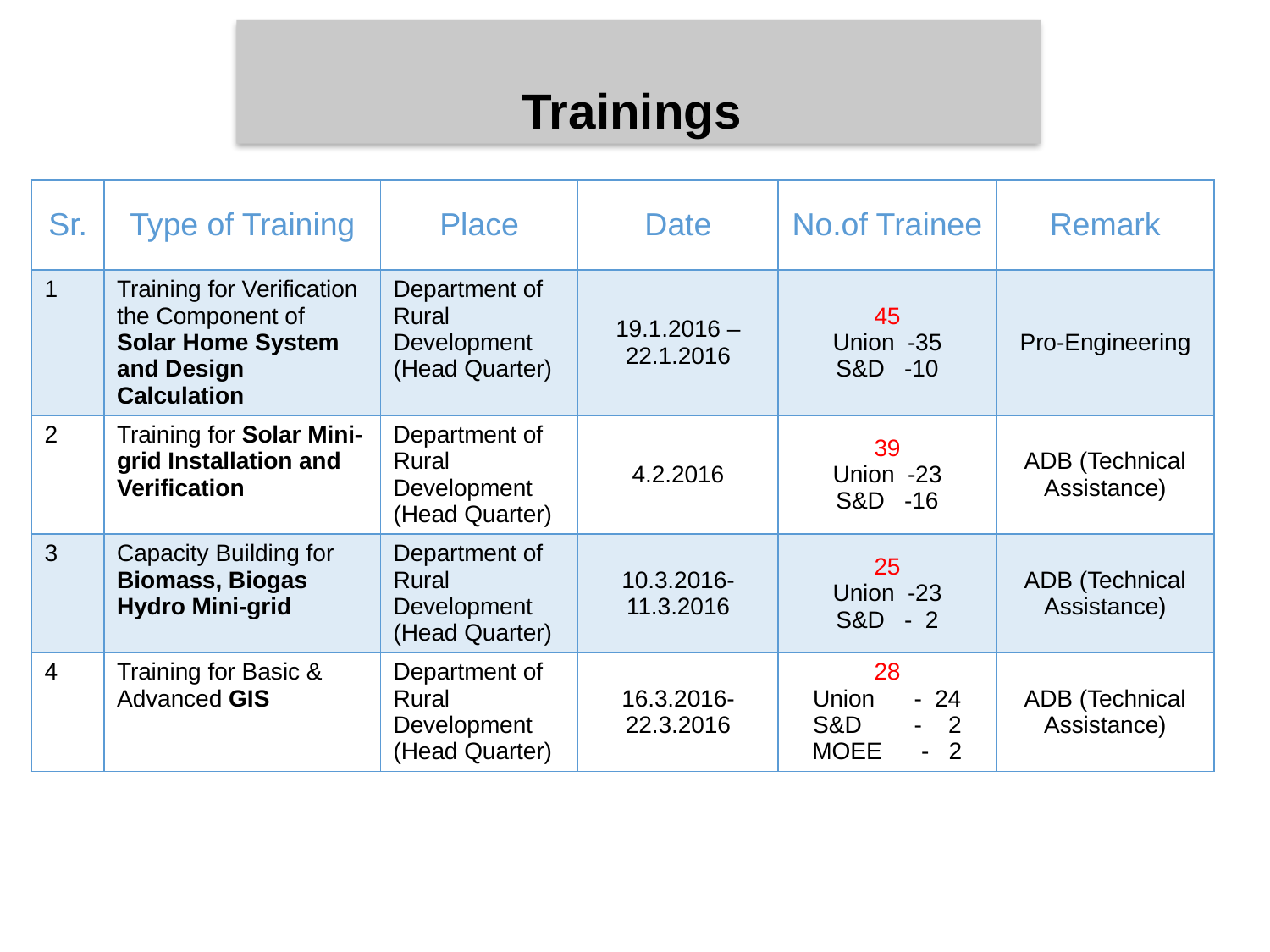

Trainings
| Sr. | Type of Training | Place | Date | No.of Trainee | Remark |
| --- | --- | --- | --- | --- | --- |
| 1 | Training for Verification the Component of Solar Home System and Design Calculation | Department of Rural Development (Head Quarter) | 19.1.2016 – 22.1.2016 | 45 Union -35 S&D -10 | Pro-Engineering |
| 2 | Training for Solar Mini-grid Installation and Verification | Department of Rural Development (Head Quarter) | 4.2.2016 | 39 Union -23 S&D -16 | ADB (Technical Assistance) |
| 3 | Capacity Building for Biomass, Biogas Hydro Mini-grid | Department of Rural Development (Head Quarter) | 10.3.2016-11.3.2016 | 25 Union -23 S&D - 2 | ADB (Technical Assistance) |
| 4 | Training for Basic & Advanced GIS | Department of Rural Development (Head Quarter) | 16.3.2016- 22.3.2016 | 28 Union - 24 S&D - 2 MOEE - 2 | ADB (Technical Assistance) |